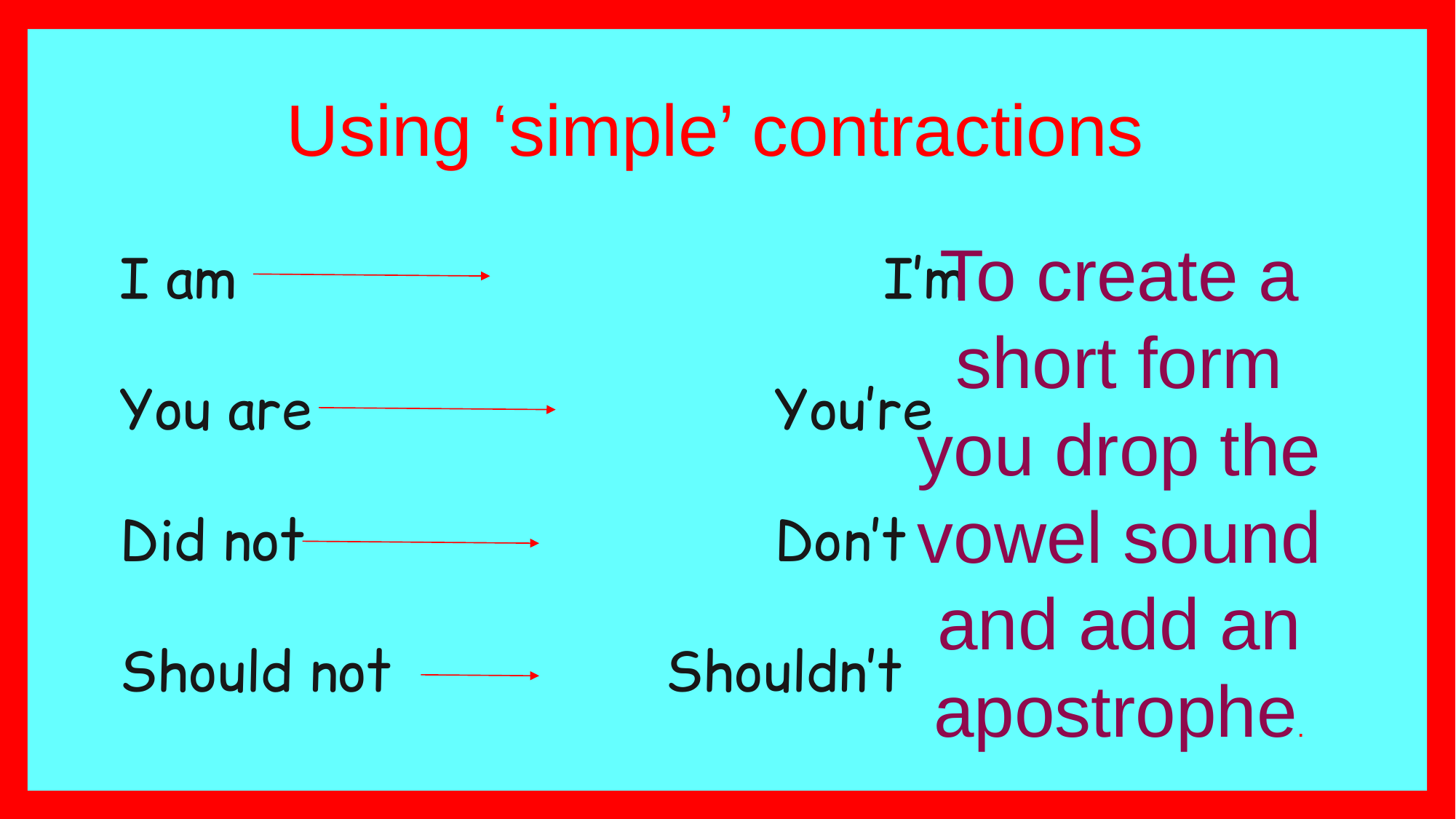

Using ‘simple’ contractions

I am 						I’m

You are					You’re

Did not					Don’t

Should not 			Shouldn’t

To create a short form you drop the vowel sound and add an apostrophe.